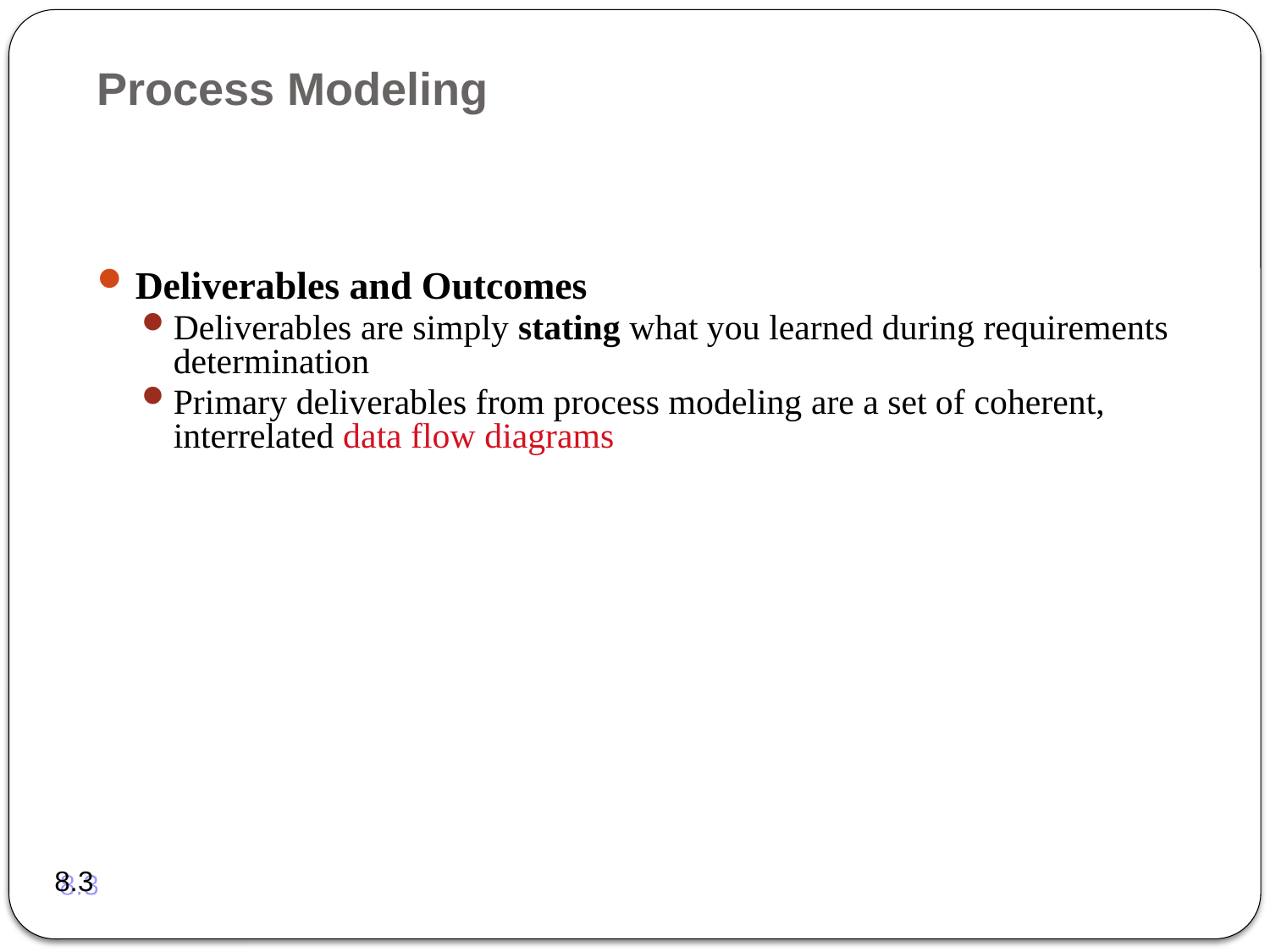

# Process Modeling

Deliverables and Outcomes
Deliverables are simply stating what you learned during requirements determination
Primary deliverables from process modeling are a set of coherent, interrelated data flow diagrams

8.3